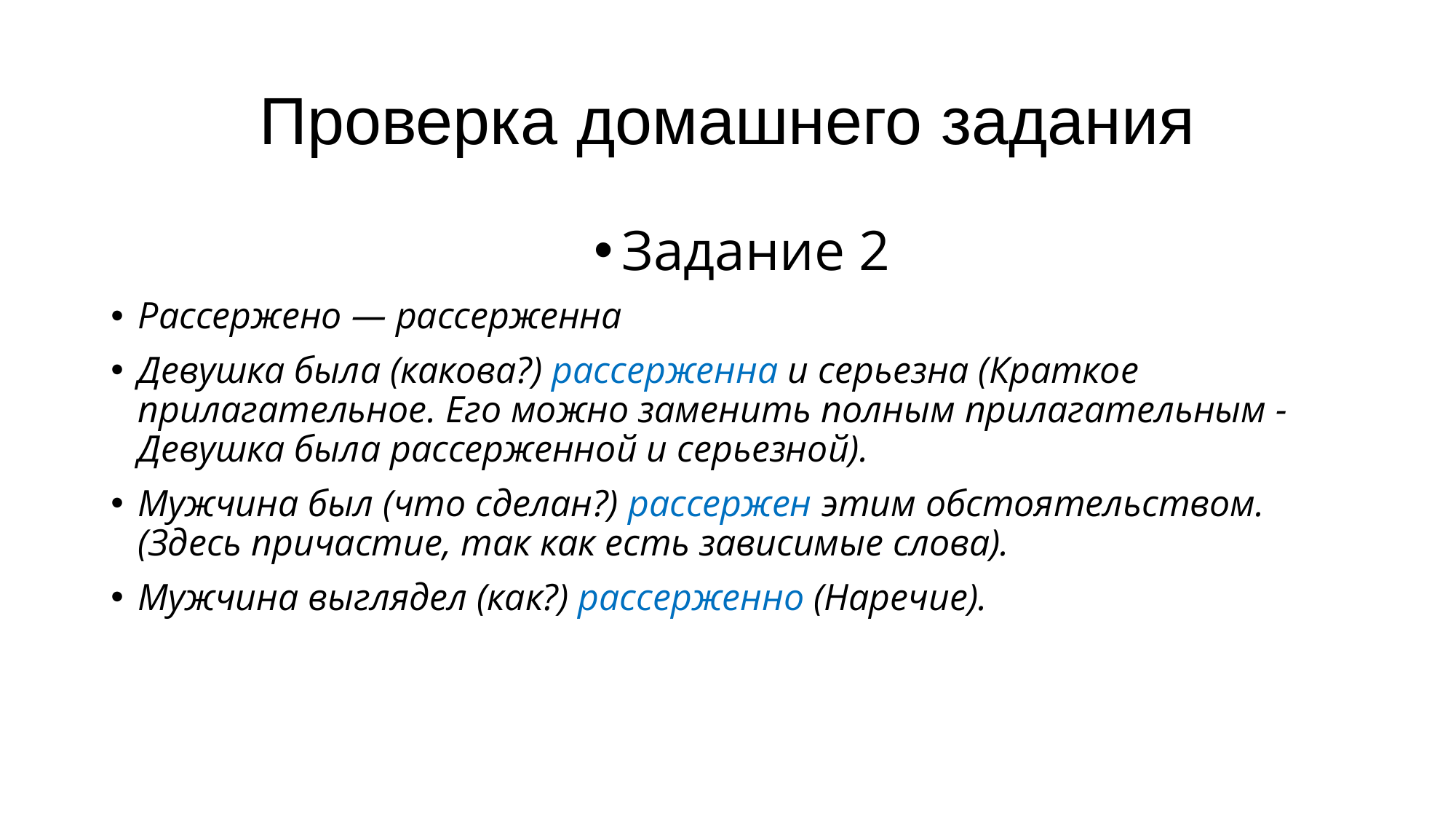

# Проверка домашнего задания
Задание 2
Рассержено — рассерженна
Девушка была (какова?) рассерженна и серьезна (Краткое прилагательное. Его можно заменить полным прилагательным - Девушка была рассерженной и серьезной).
Мужчина был (что сделан?) рассержен этим обстоятельством. (Здесь причастие, так как есть зависимые слова).
Мужчина выглядел (как?) рассерженно (Наречие).